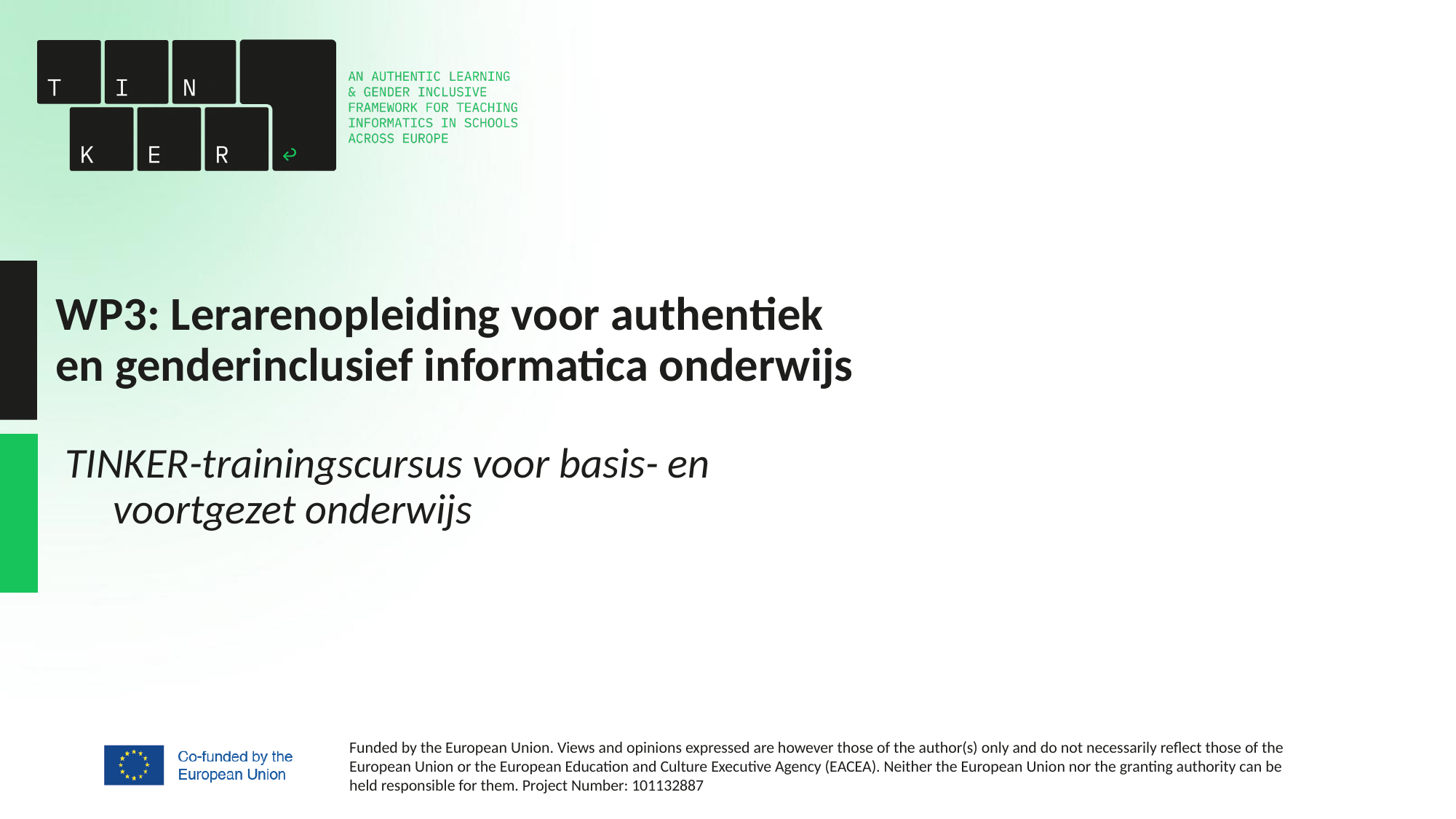

# WP3: Lerarenopleiding voor authentiek en genderinclusief informatica onderwijs
TINKER-trainingscursus voor basis- en voortgezet onderwijs